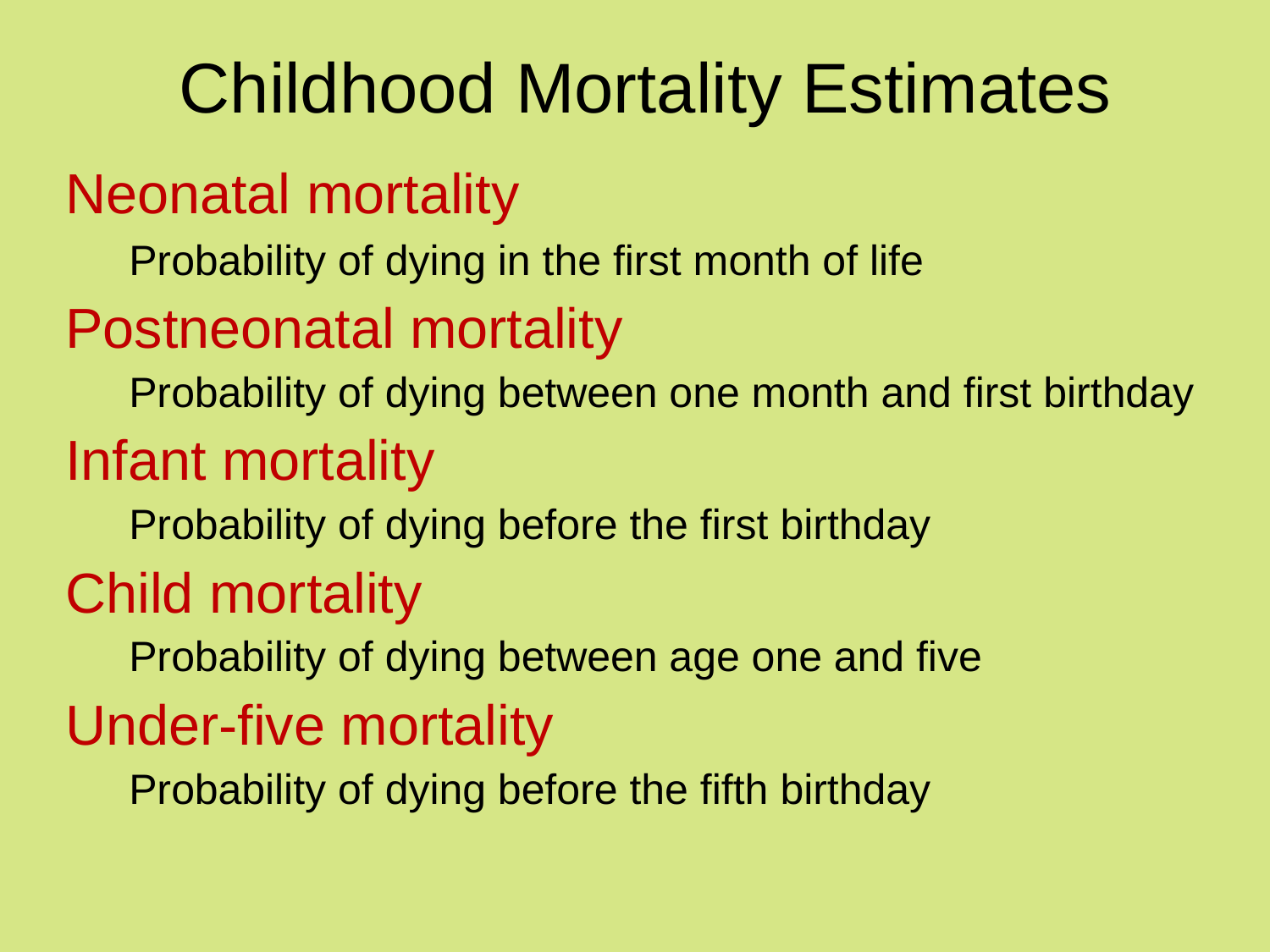

Childhood Mortality Estimates
Neonatal mortality
Probability of dying in the first month of life
Postneonatal mortality
Probability of dying between one month and first birthday
Infant mortality
Probability of dying before the first birthday
Child mortality
Probability of dying between age one and five
Under-five mortality
Probability of dying before the fifth birthday